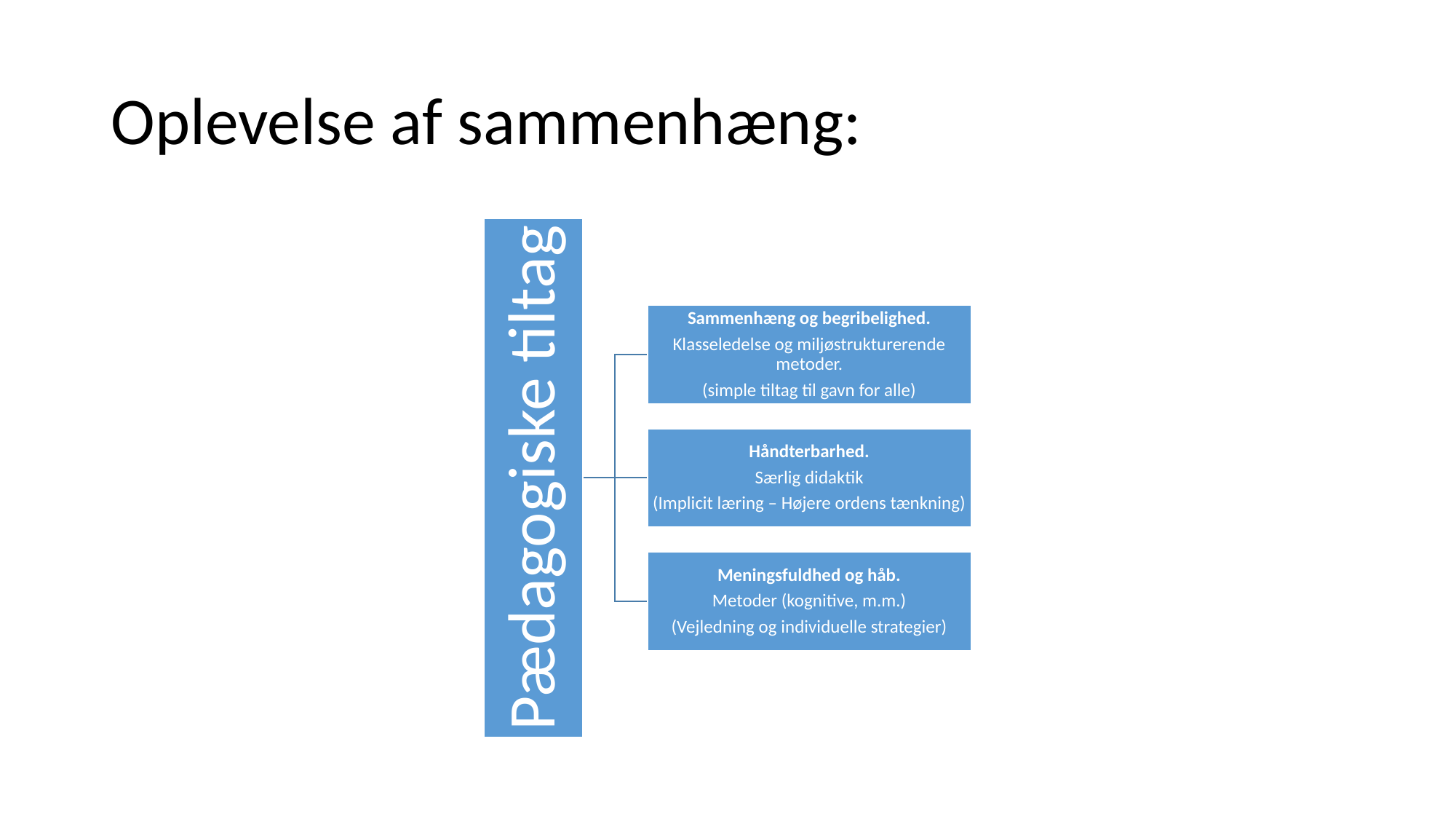

# Oplevelse af sammenhæng:

Pædagogiske tiltag
Sammenhæng og begribelighed.
Klasseledelse og miljøstrukturerende metoder.
(simple tiltag til gavn for alle)
Håndterbarhed.
Særlig didaktik
(Implicit læring – Højere ordens tænkning)
Meningsfuldhed og håb.
Metoder (kognitive, m.m.)
(Vejledning og individuelle strategier)